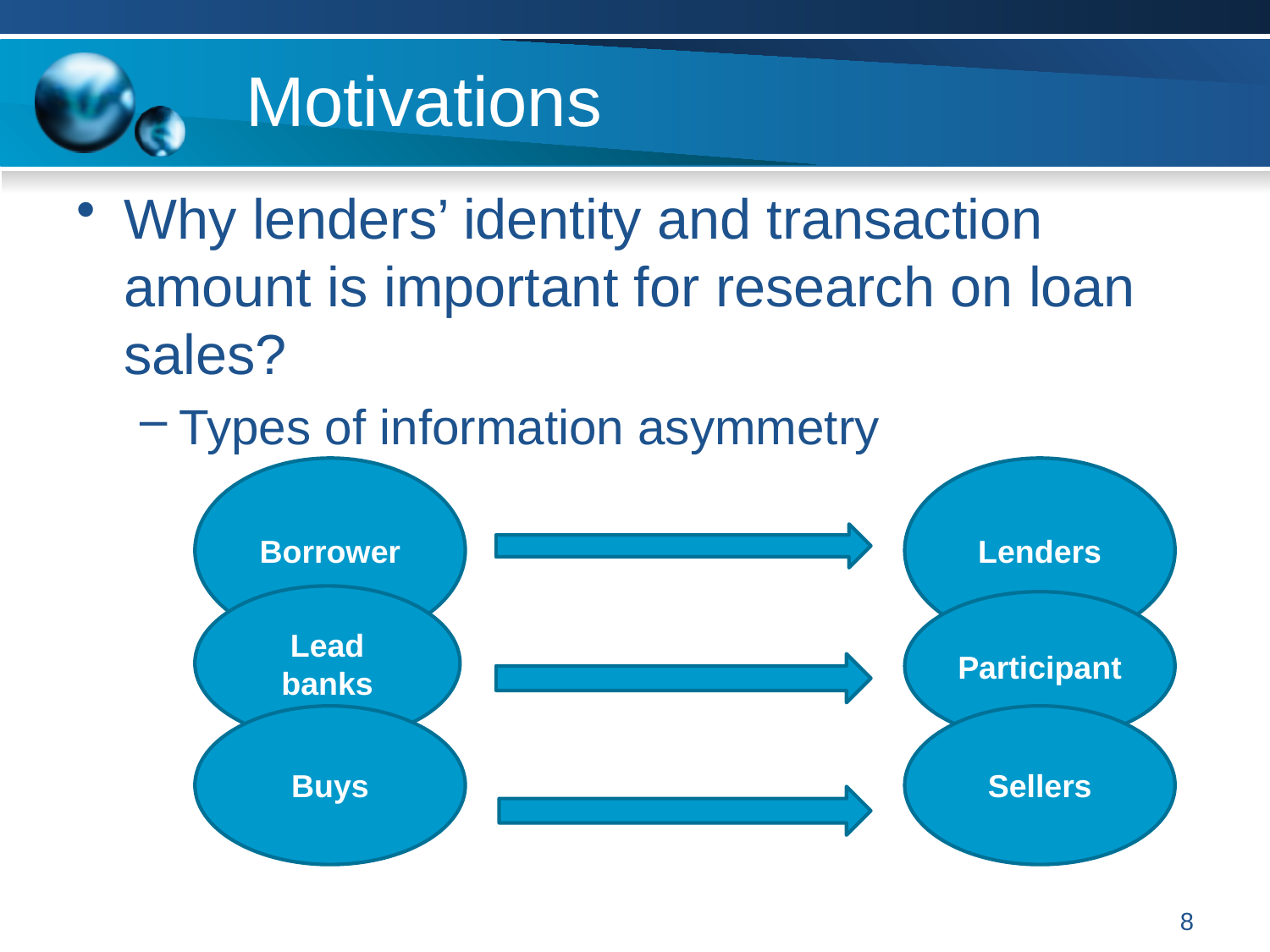

# Motivations
Why lenders’ identity and transaction amount is important for research on loan sales?
Types of information asymmetry

Borrower
Lenders

Lead banks
Participant

Sellers
Buys

8